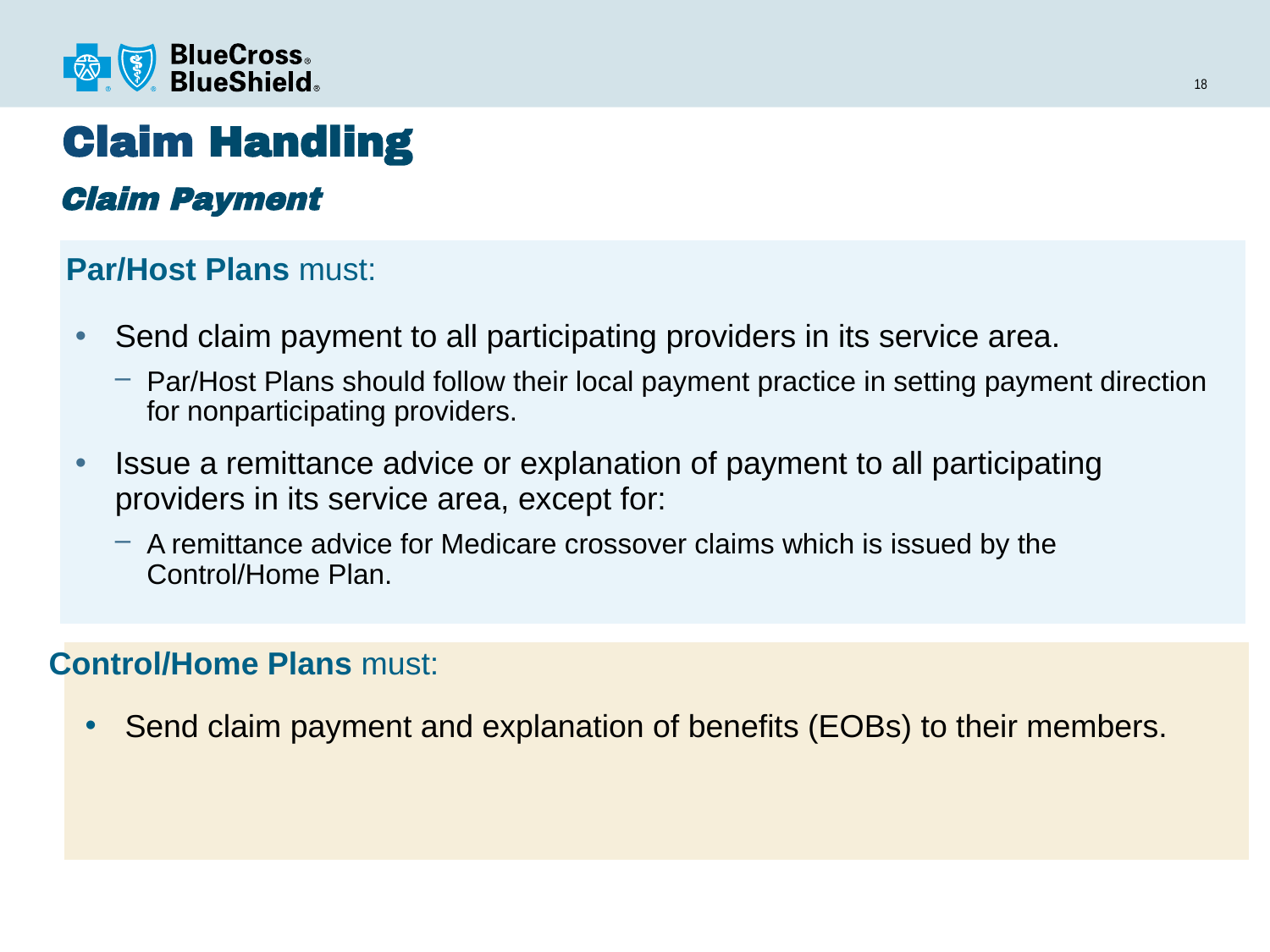

# Claim Handling
Claim Payment

Par/Host Plans must:

Send claim payment to all participating providers in its service area.
Par/Host Plans should follow their local payment practice in setting payment direction for nonparticipating providers.
Issue a remittance advice or explanation of payment to all participating providers in its service area, except for:
A remittance advice for Medicare crossover claims which is issued by the Control/Home Plan.

Control/Home Plans must:
Send claim payment and explanation of benefits (EOBs) to their members.